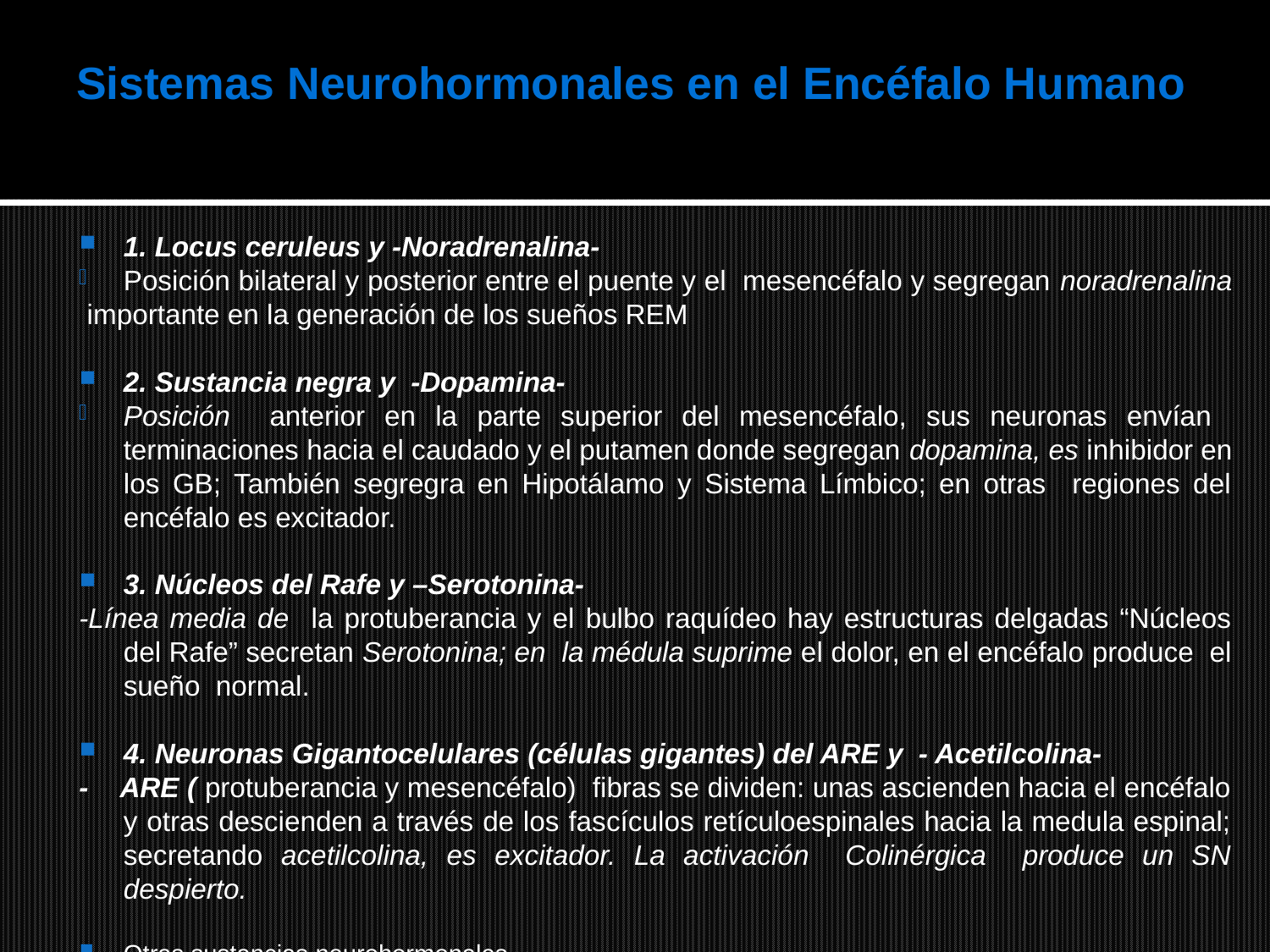

# Sistemas Neurohormonales en el Encéfalo Humano
1. Locus ceruleus y -Noradrenalina-
Posición bilateral y posterior entre el puente y el  mesencéfalo y segregan noradrenalina
 importante en la generación de los sueños REM

2. Sustancia negra y  -Dopamina-
Posición  anterior en la parte superior del mesencéfalo, sus neuronas envían  terminaciones hacia el caudado y el putamen donde segregan dopamina, es inhibidor en los GB; También segregra en Hipotálamo y Sistema Límbico; en otras  regiones del encéfalo es excitador.

3. Núcleos del Rafe y –Serotonina-
-Línea media de  la protuberancia y el bulbo raquídeo hay estructuras delgadas “Núcleos del Rafe” secretan Serotonina; en  la médula suprime el dolor, en el encéfalo produce  el sueño  normal.

4. Neuronas Gigantocelulares (células gigantes) del ARE y  - Acetilcolina-
-    ARE ( protuberancia y mesencéfalo)  fibras se dividen: unas ascienden hacia el encéfalo y otras descienden a través de los fascículos retículoespinales hacia la medula espinal; secretando acetilcolina, es excitador. La activación  Colinérgica  produce un SN despierto.

Otras sustancias neurohormonales
-       Encefalinas, GABA, Glutamato, Vasopresina, Corticotropina, Adrenalina, Histamina, Endorfinas, Angiotensina II y Neurotensina, Neuropéptido Y, Hormona estimulante de los melanocitos.